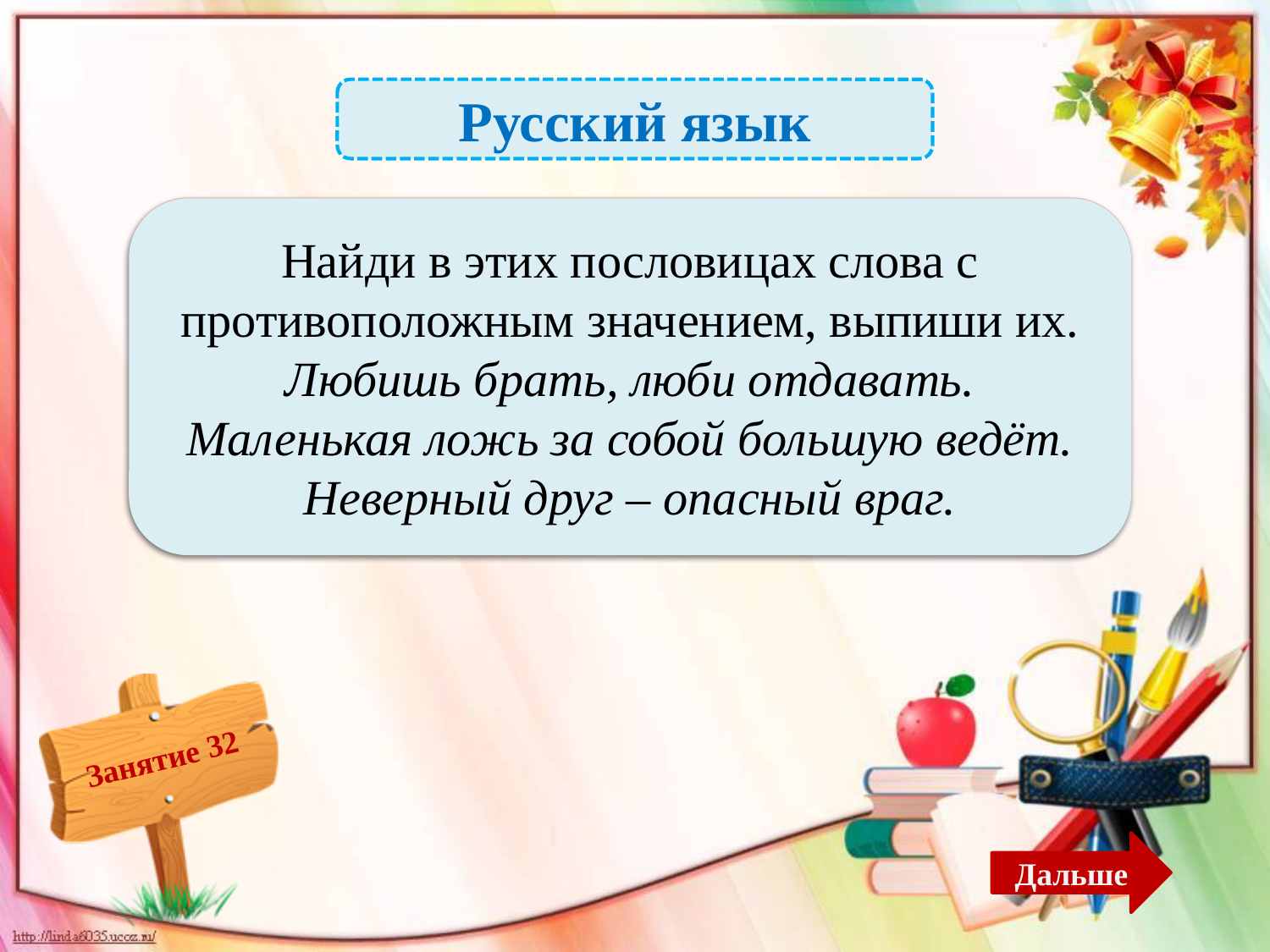

Русский язык
 Брать – отдавать, маленькая – большая, друг – враг – 3б.
Найди в этих пословицах слова с противоположным значением, выпиши их.
Любишь брать, люби отдавать.
Маленькая ложь за собой большую ведёт.
Неверный друг – опасный враг.

Дальше